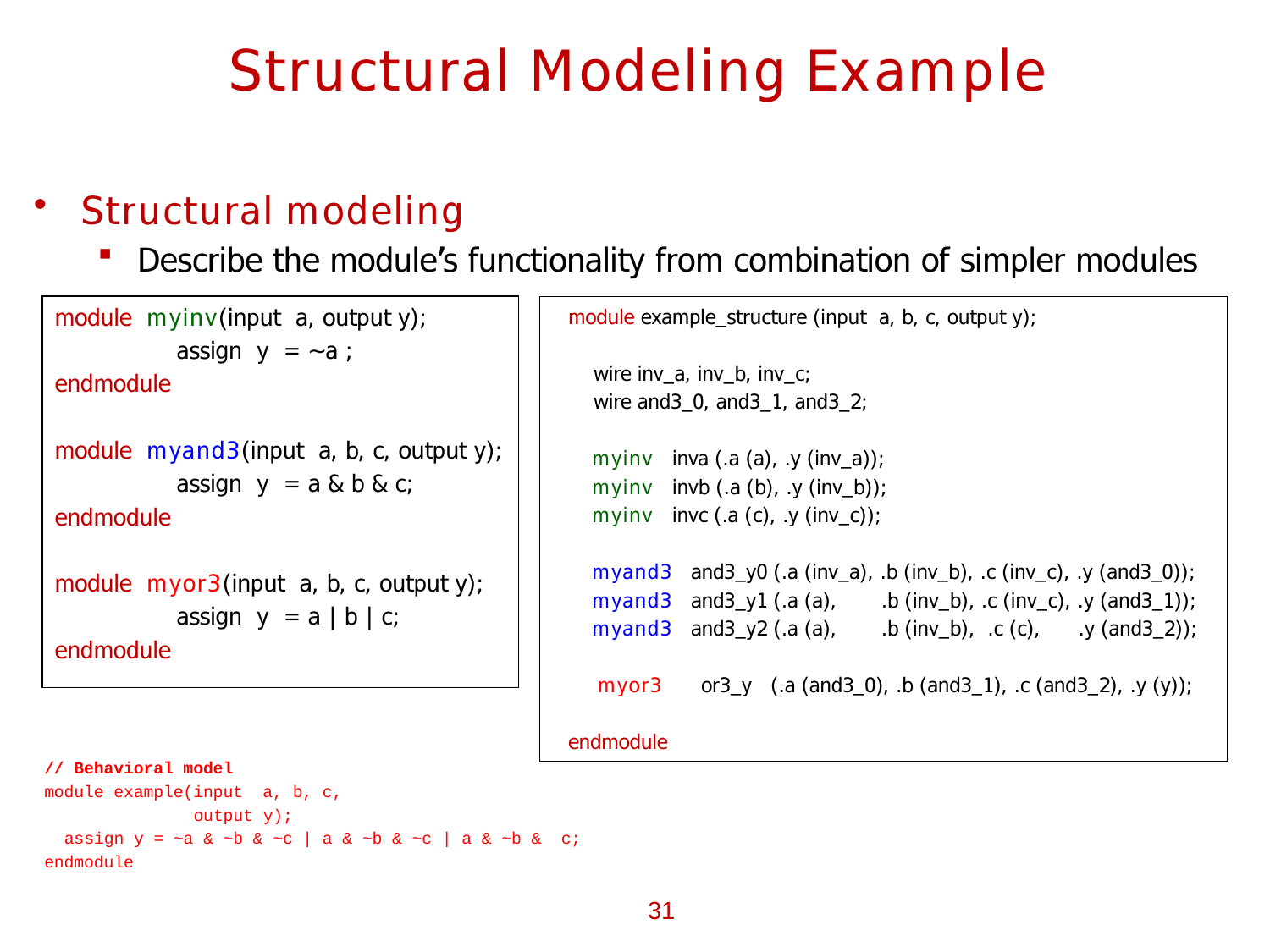

# Structural Modeling Example
Structural modeling
Describe the module’s functionality from combination of simpler modules

module  myinv(input  a, output y);
	assign  y  = ~a ;
endmodule

module  myand3(input  a, b, c, output y);
	assign  y  = a & b & c;
endmodule

module  myor3(input  a, b, c, output y);
	assign  y  = a | b | c;
endmodule

module example_structure (input  a, b, c, output y);

    wire inv_a, inv_b, inv_c;
    wire and3_0, and3_1, and3_2;

    myinv	inva (.a (a), .y (inv_a));
    myinv	invb (.a (b), .y (inv_b));
    myinv	invc (.a (c), .y (inv_c));

    myand3   and3_y0 (.a (inv_a), .b (inv_b), .c (inv_c), .y (and3_0));
    myand3   and3_y1 (.a (a),       .b (inv_b), .c (inv_c), .y (and3_1));
    myand3   and3_y2 (.a (a),       .b (inv_b),  .c (c),      .y (and3_2));

     myor3      or3_y   (.a (and3_0), .b (and3_1), .c (and3_2), .y (y));

endmodule
// Behavioral model
module example(input  a, b, c,
               output y);
  assign y = ~a & ~b & ~c | a & ~b & ~c | a & ~b &  c;
endmodule
31